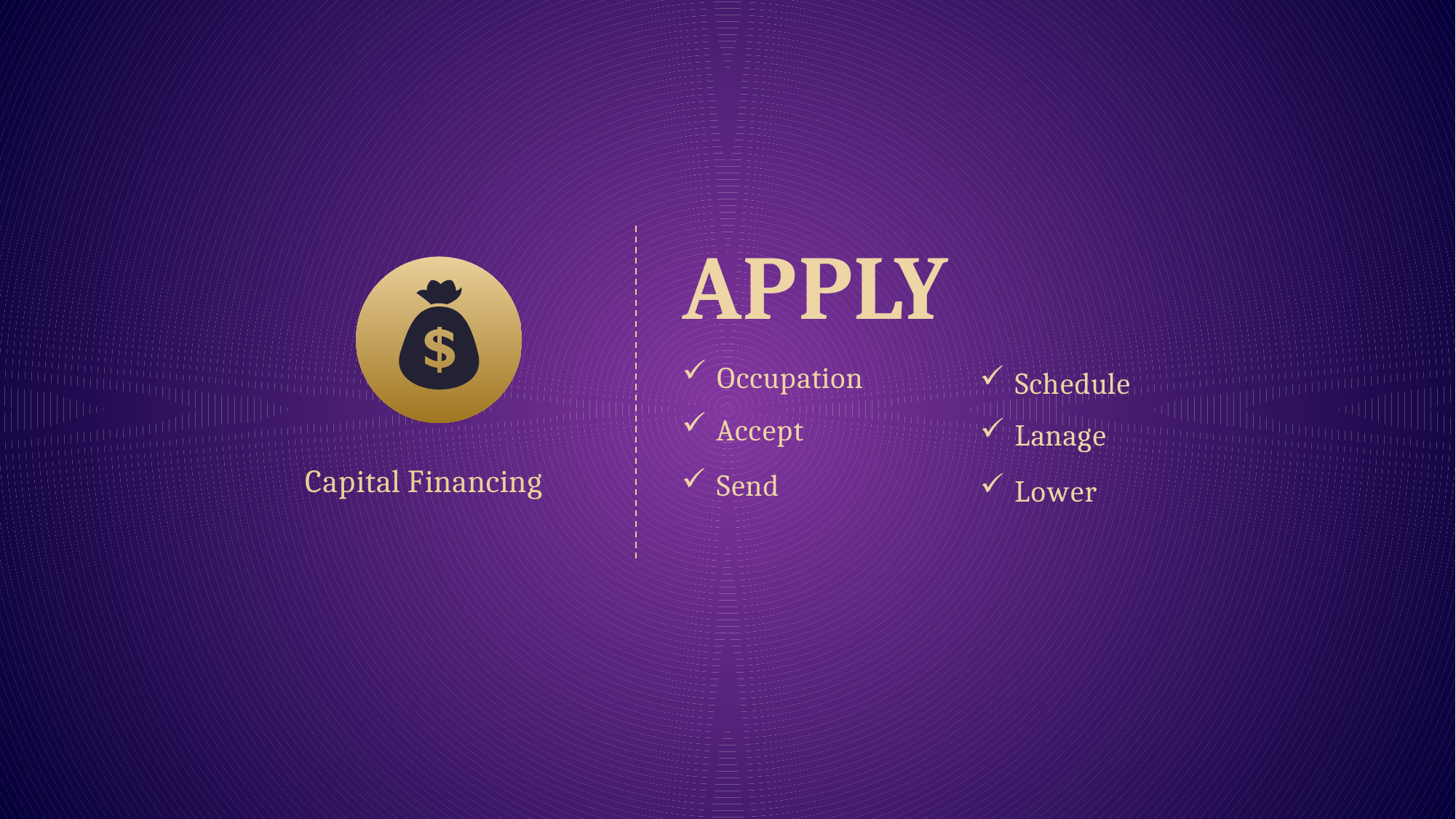

APPLY

Occupation
Schedule
Accept
Lanage
Capital Financing
Send
Lower